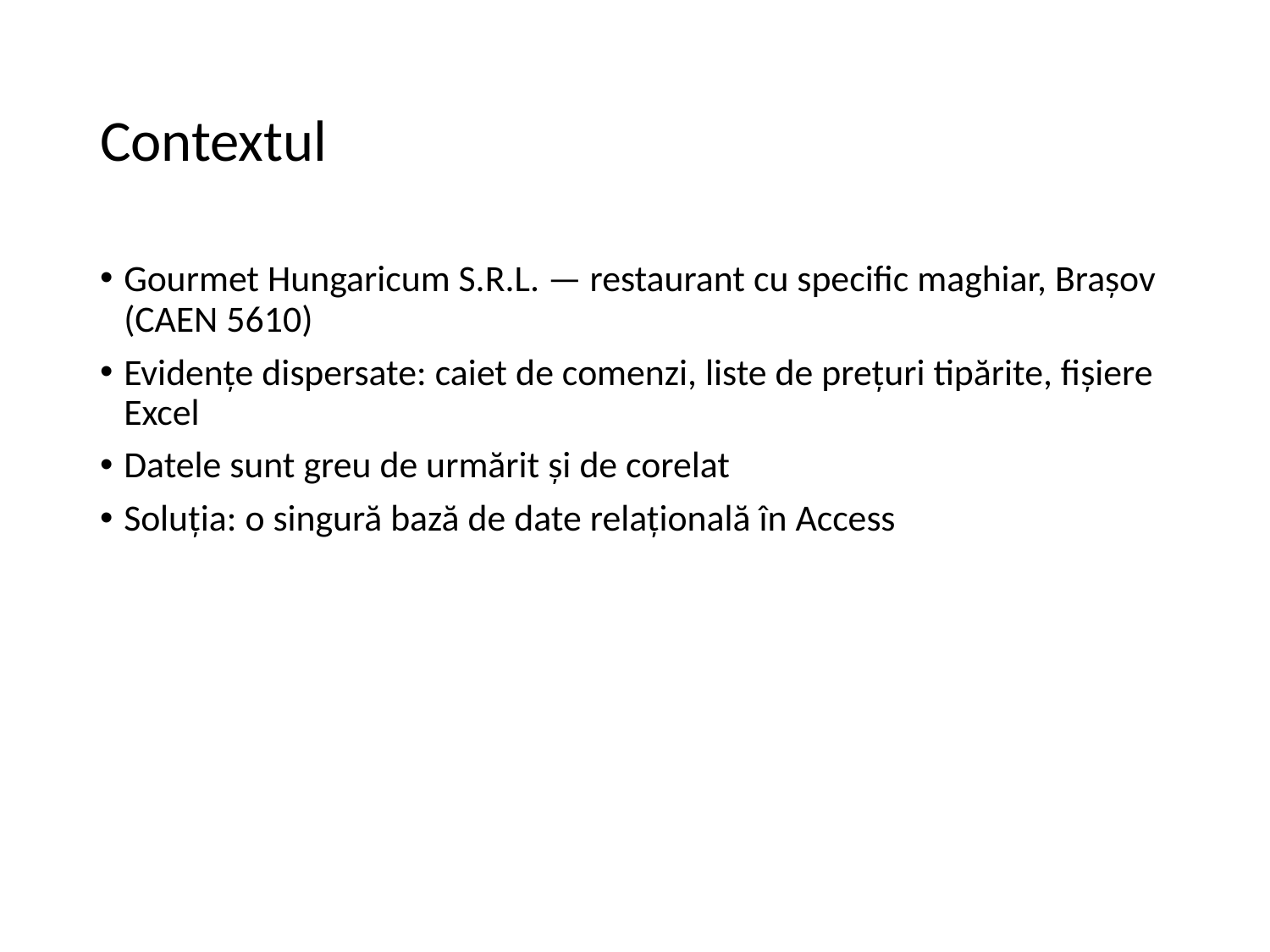

# Contextul
Gourmet Hungaricum S.R.L. — restaurant cu specific maghiar, Brașov (CAEN 5610)
Evidențe dispersate: caiet de comenzi, liste de prețuri tipărite, fișiere Excel
Datele sunt greu de urmărit și de corelat
Soluția: o singură bază de date relațională în Access